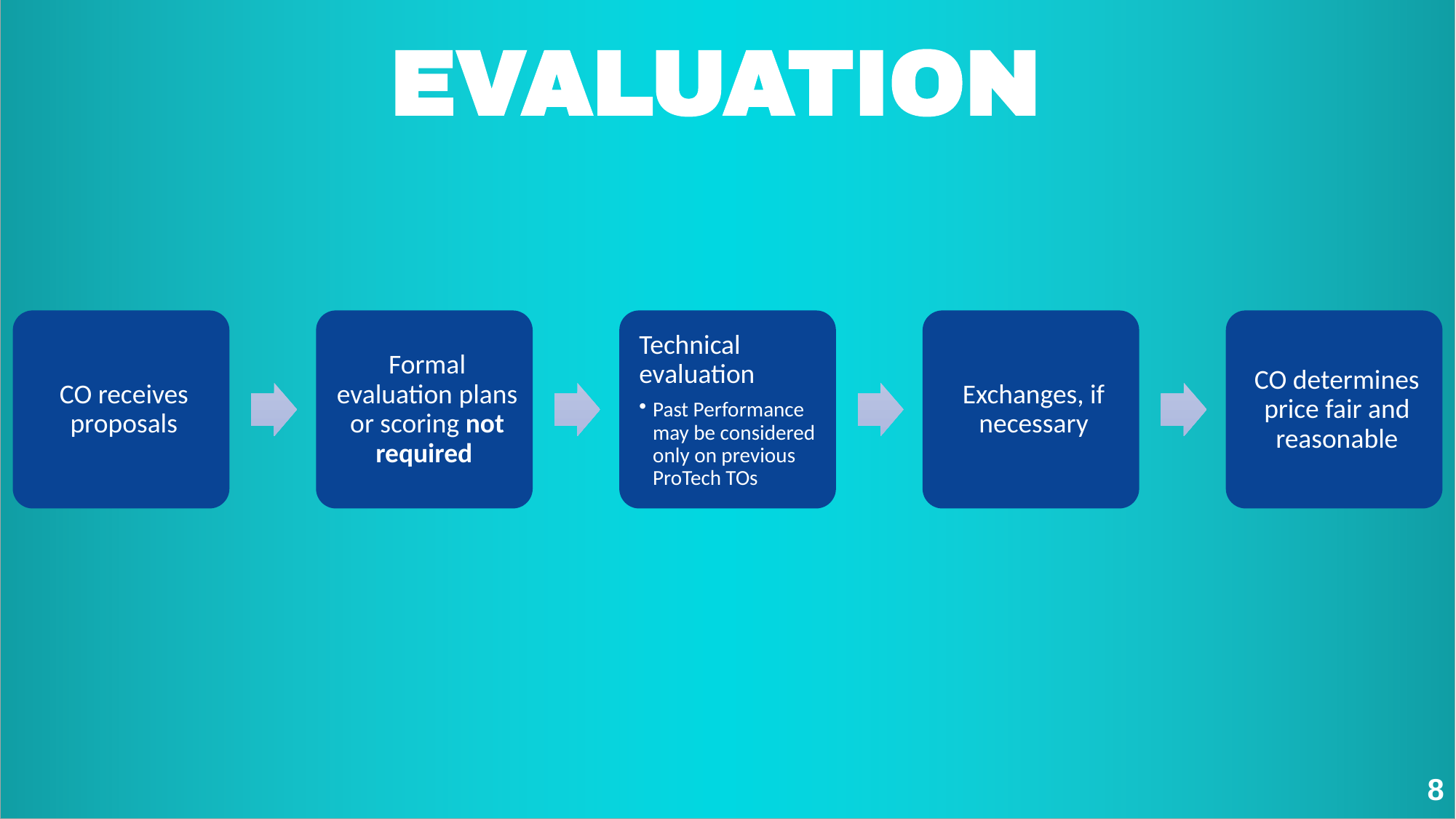

EVALUATION
CO receives proposals

Formal evaluation plans or scoring not required

Technical evaluation
Past Performance may be considered only on previous ProTech TOs

Exchanges, if necessary

CO determines price fair and reasonable
8